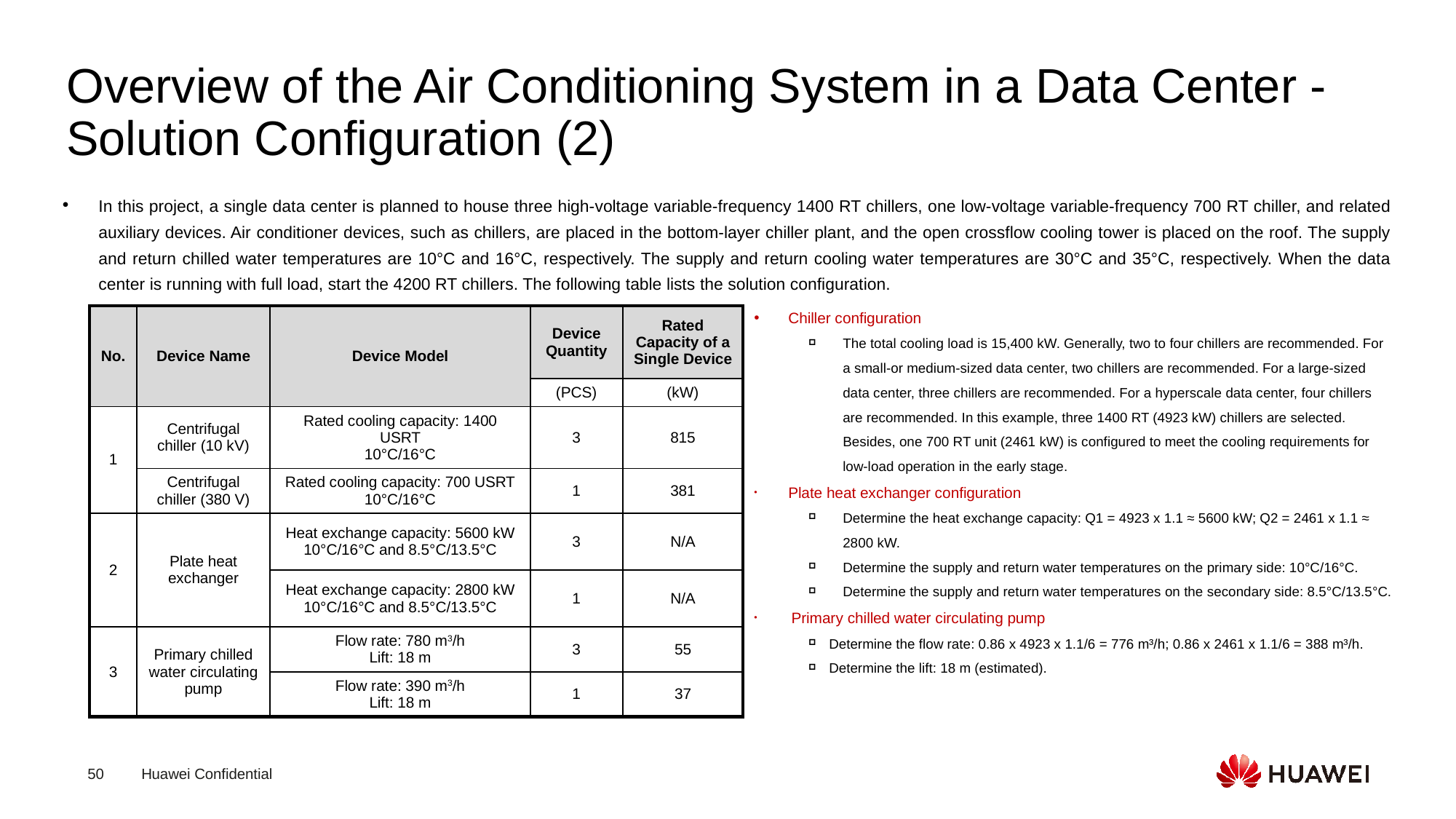

# Overview of the Air Conditioning System in a Data Center - Solution Configuration (2)
In this project, a single data center is planned to house three high-voltage variable-frequency 1400 RT chillers, one low-voltage variable-frequency 700 RT chiller, and related auxiliary devices. Air conditioner devices, such as chillers, are placed in the bottom-layer chiller plant, and the open crossflow cooling tower is placed on the roof. The supply and return chilled water temperatures are 10°C and 16°C, respectively. The supply and return cooling water temperatures are 30°C and 35°C, respectively. When the data center is running with full load, start the 4200 RT chillers. The following table lists the solution configuration.
Chiller configuration
The total cooling load is 15,400 kW. Generally, two to four chillers are recommended. For a small-or medium-sized data center, two chillers are recommended. For a large-sized data center, three chillers are recommended. For a hyperscale data center, four chillers are recommended. In this example, three 1400 RT (4923 kW) chillers are selected. Besides, one 700 RT unit (2461 kW) is configured to meet the cooling requirements for low-load operation in the early stage.
Plate heat exchanger configuration
Determine the heat exchange capacity: Q1 = 4923 x 1.1 ≈ 5600 kW; Q2 = 2461 x 1.1 ≈ 2800 kW.
Determine the supply and return water temperatures on the primary side: 10°C/16°C.
Determine the supply and return water temperatures on the secondary side: 8.5°C/13.5°C.
    Primary chilled water circulating pump
Determine the flow rate: 0.86 x 4923 x 1.1/6 = 776 m³/h; 0.86 x 2461 x 1.1/6 = 388 m³/h.
Determine the lift: 18 m (estimated).
| No. | Device Name | Device Model | Device Quantity | Rated Capacity of a Single Device |
| --- | --- | --- | --- | --- |
|  |  |  | (PCS) | (kW) |
| 1 | Centrifugal chiller (10 kV) | Rated cooling capacity: 1400 USRT 10°C/16°C | 3 | 815 |
|  | Centrifugal chiller (380 V) | Rated cooling capacity: 700 USRT 10°C/16°C | 1 | 381 |
| 2 | Plate heat exchanger | Heat exchange capacity: 5600 kW 10°C/16°C and 8.5°C/13.5°C | 3 | N/A |
|  |  | Heat exchange capacity: 2800 kW 10°C/16°C and 8.5°C/13.5°C | 1 | N/A |
| 3 | Primary chilled water circulating pump | Flow rate: 780 m3/h Lift: 18 m | 3 | 55 |
|  |  | Flow rate: 390 m3/h Lift: 18 m | 1 | 37 |